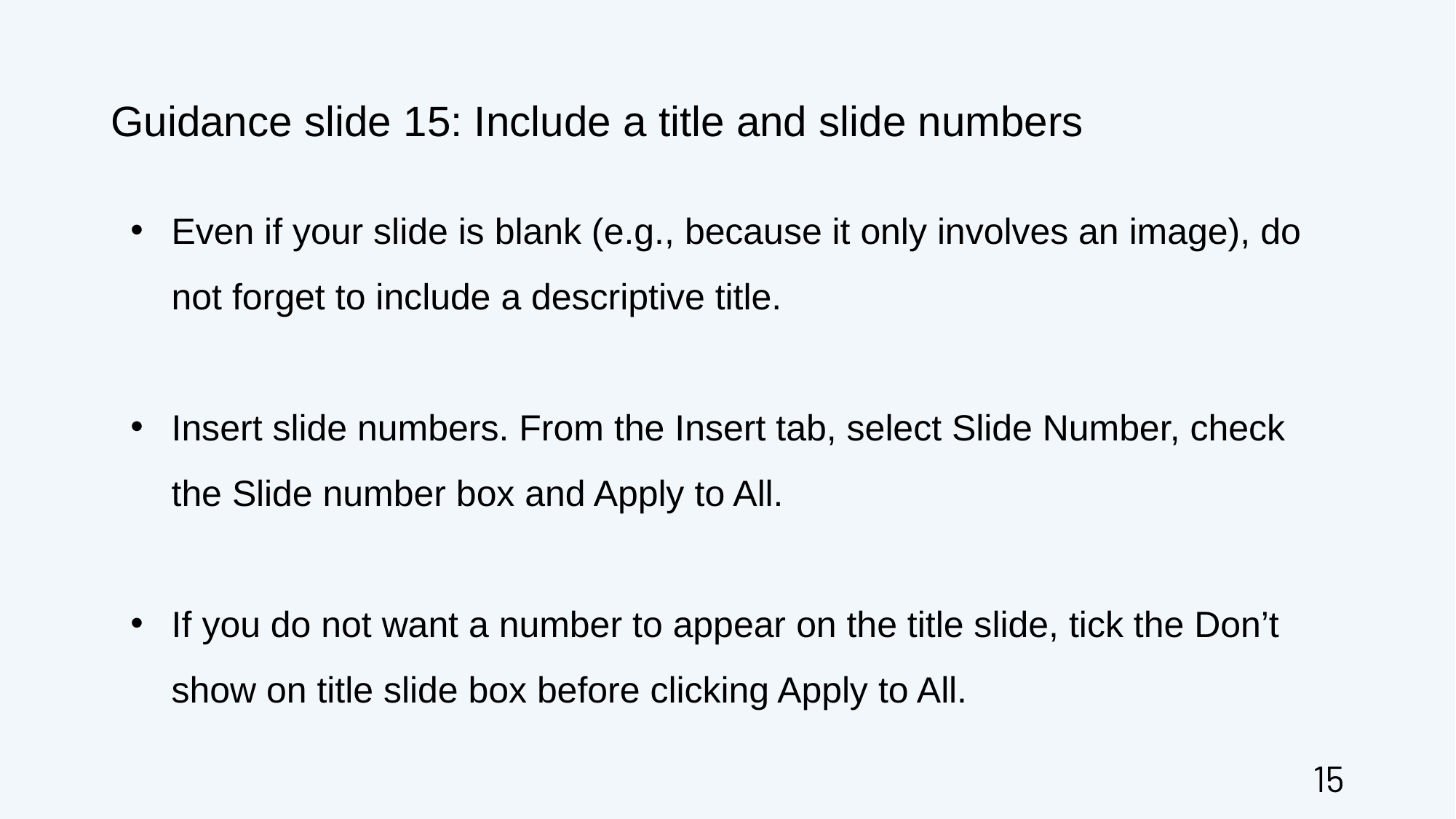

# Guidance slide 15: Include a title and slide numbers
Even if your slide is blank (e.g., because it only involves an image), do not forget to include a descriptive title.

Insert slide numbers. From the Insert tab, select Slide Number, check the Slide number box and Apply to All.

If you do not want a number to appear on the title slide, tick the Don’t show on title slide box before clicking Apply to All.
15